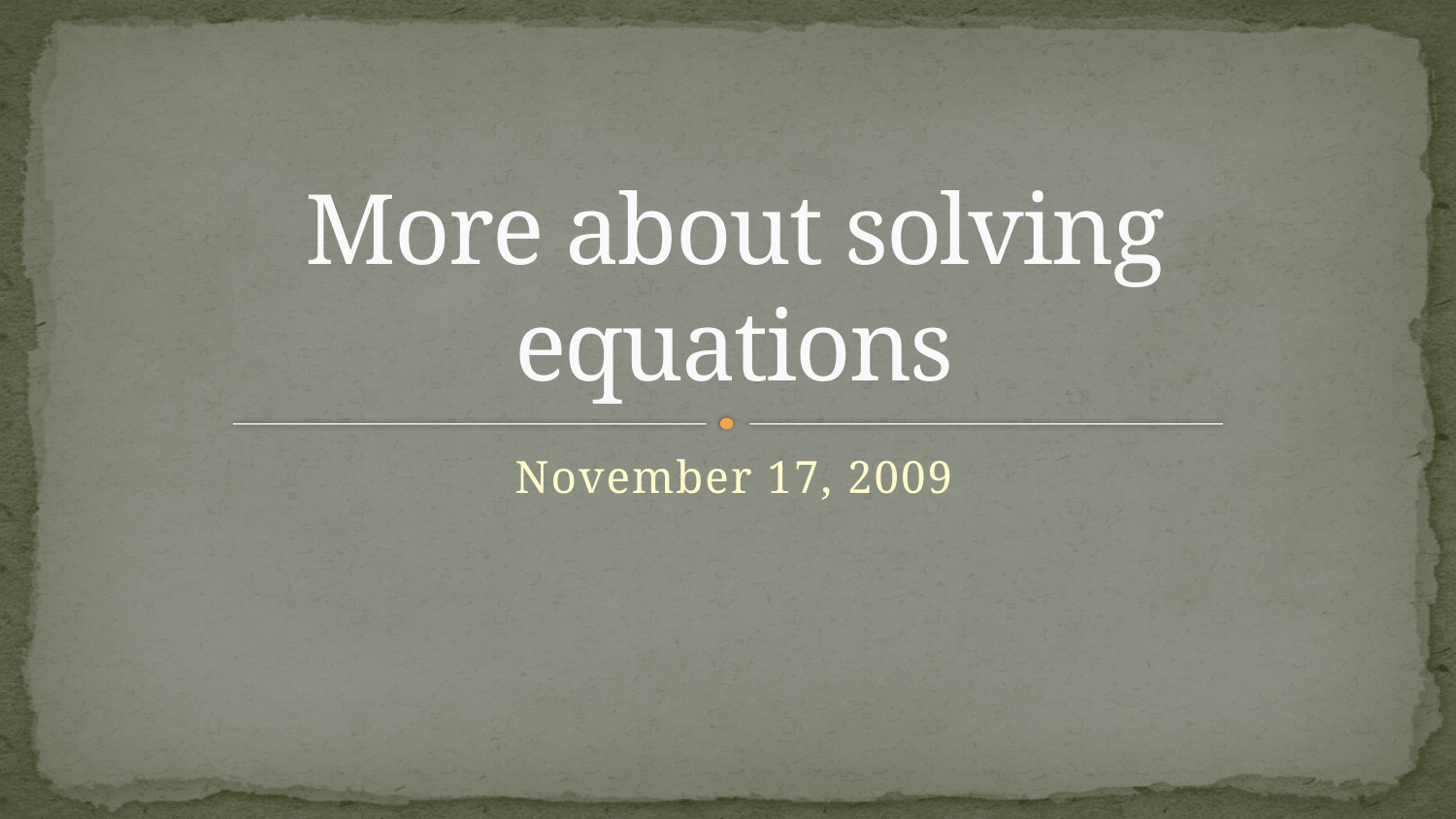

# More about solving equations
November 17, 2009